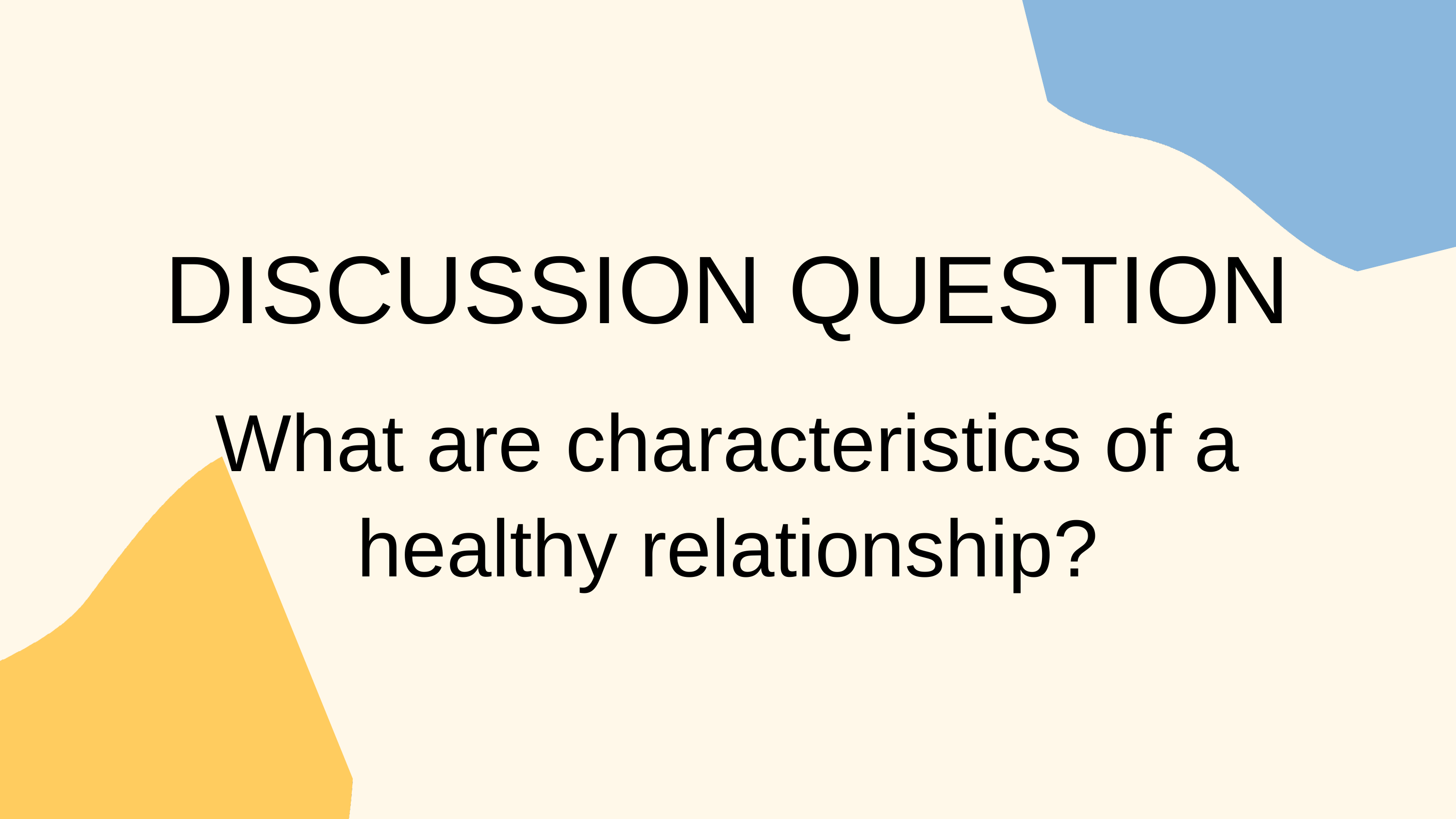

DISCUSSION QUESTION
What are characteristics of a healthy relationship?